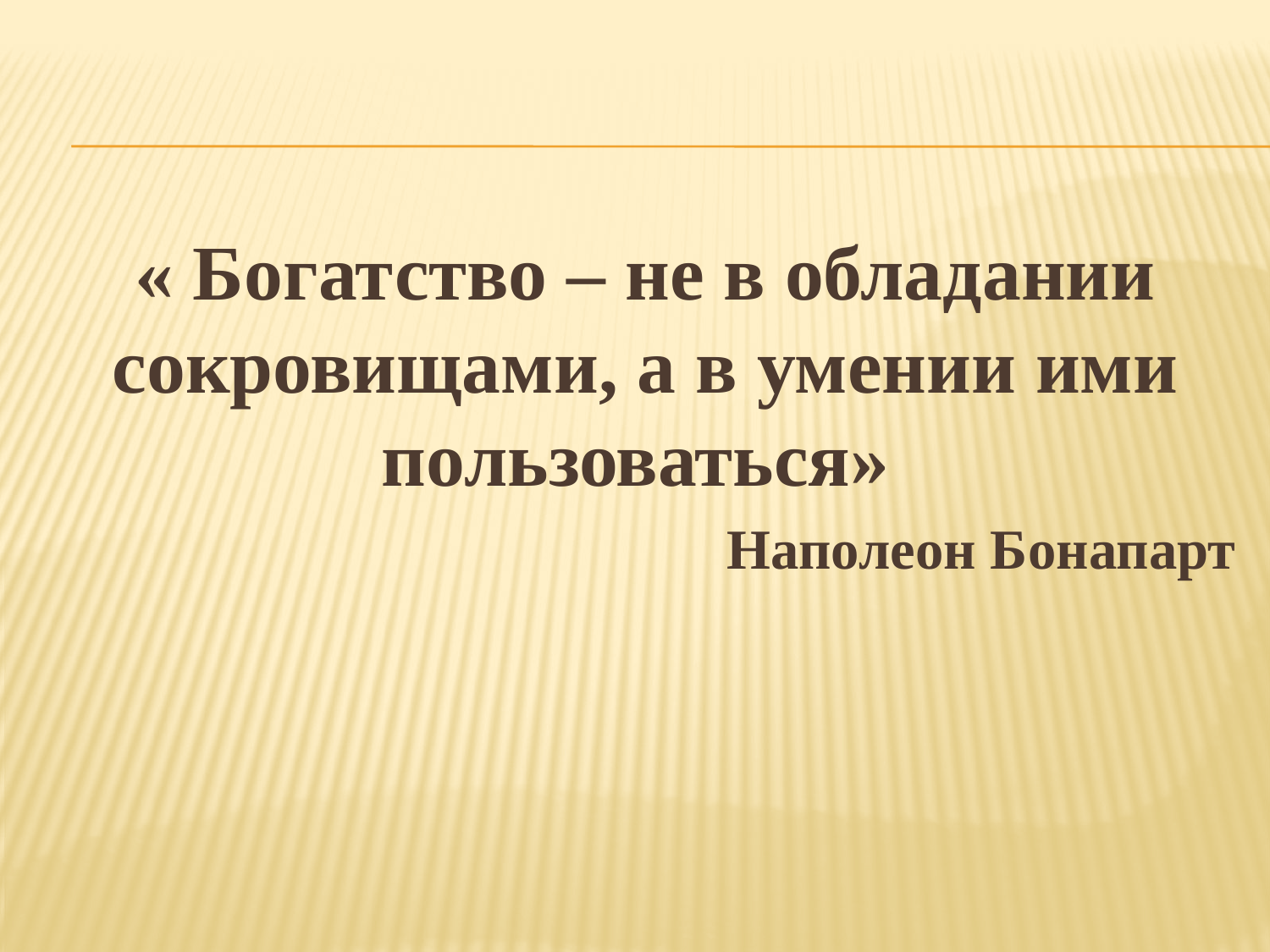

#
« Богатство – не в обладании сокровищами, а в умении ими пользоваться»
Наполеон Бонапарт